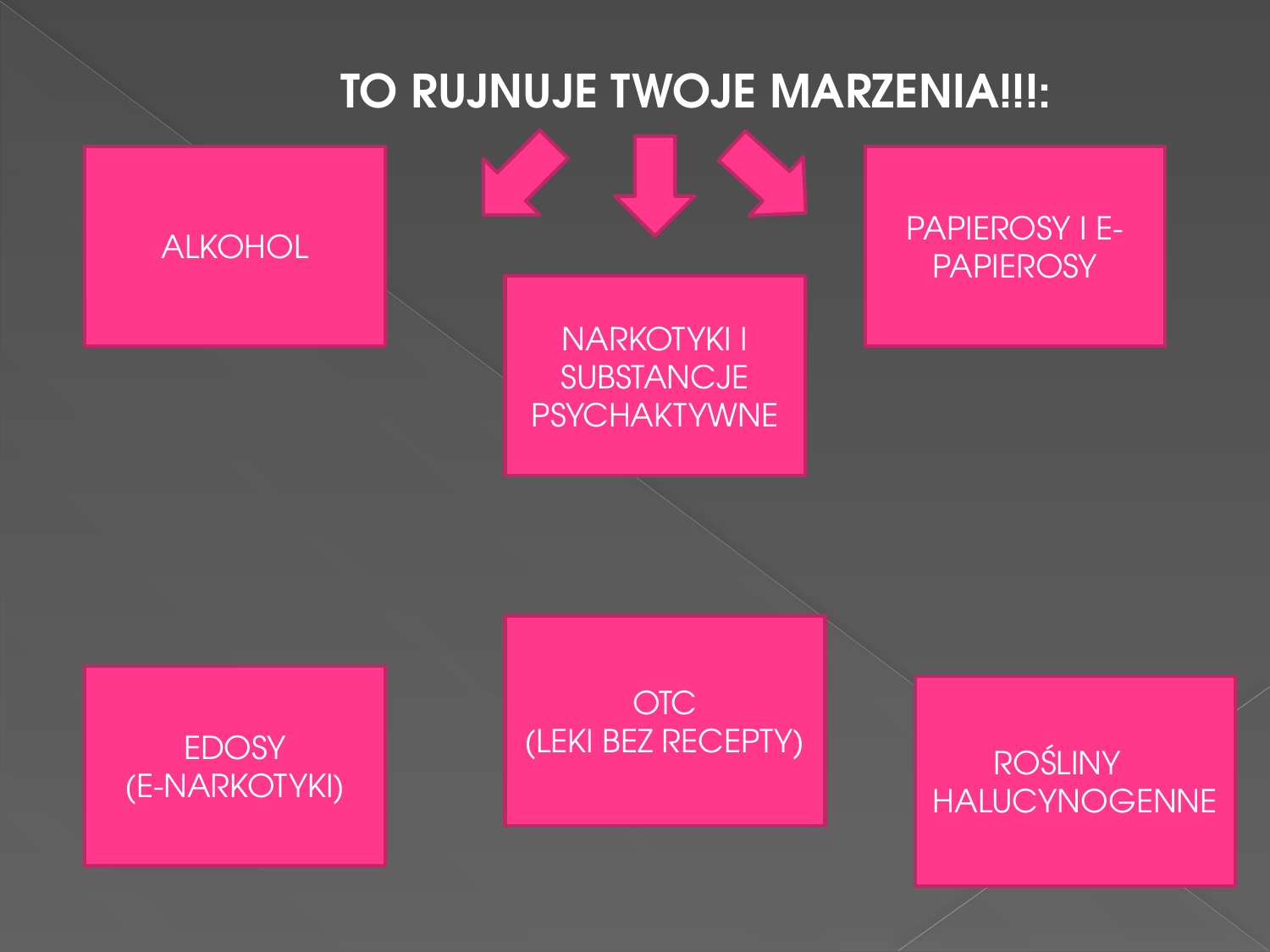

TO RUJNUJE TWOJE MARZENIA!!!:

ALKOHOL
PAPIEROSY I E-PAPIEROSY
NARKOTYKI I SUBSTANCJE PSYCHAKTYWNE
OTC
(LEKI BEZ RECEPTY)
EDOSY
(E-NARKOTYKI)
ROŚLINY     HALUCYNOGENNE